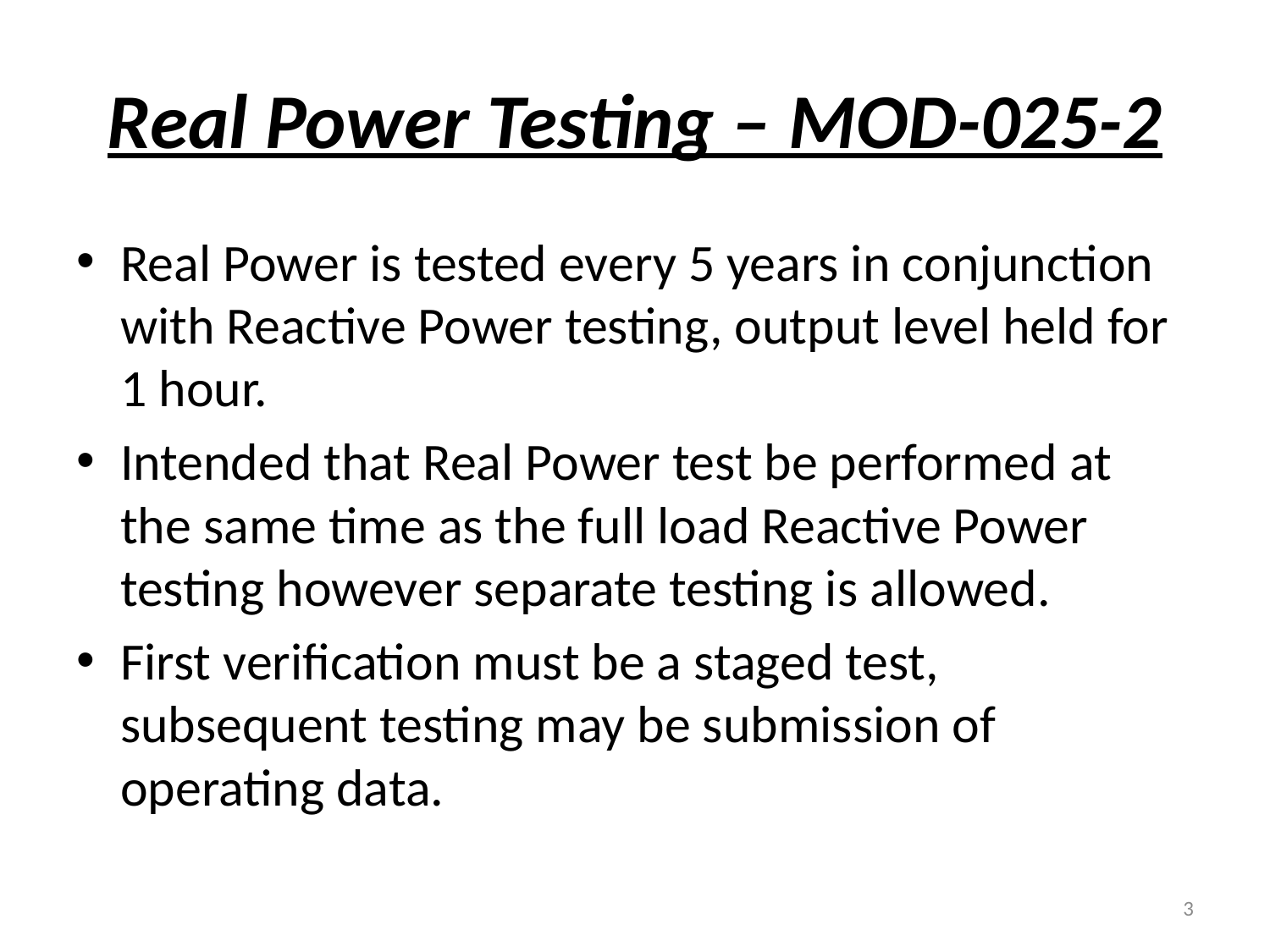

# Real Power Testing – MOD-025-2
Real Power is tested every 5 years in conjunction with Reactive Power testing, output level held for 1 hour.
Intended that Real Power test be performed at the same time as the full load Reactive Power testing however separate testing is allowed.
First verification must be a staged test, subsequent testing may be submission of operating data.

3